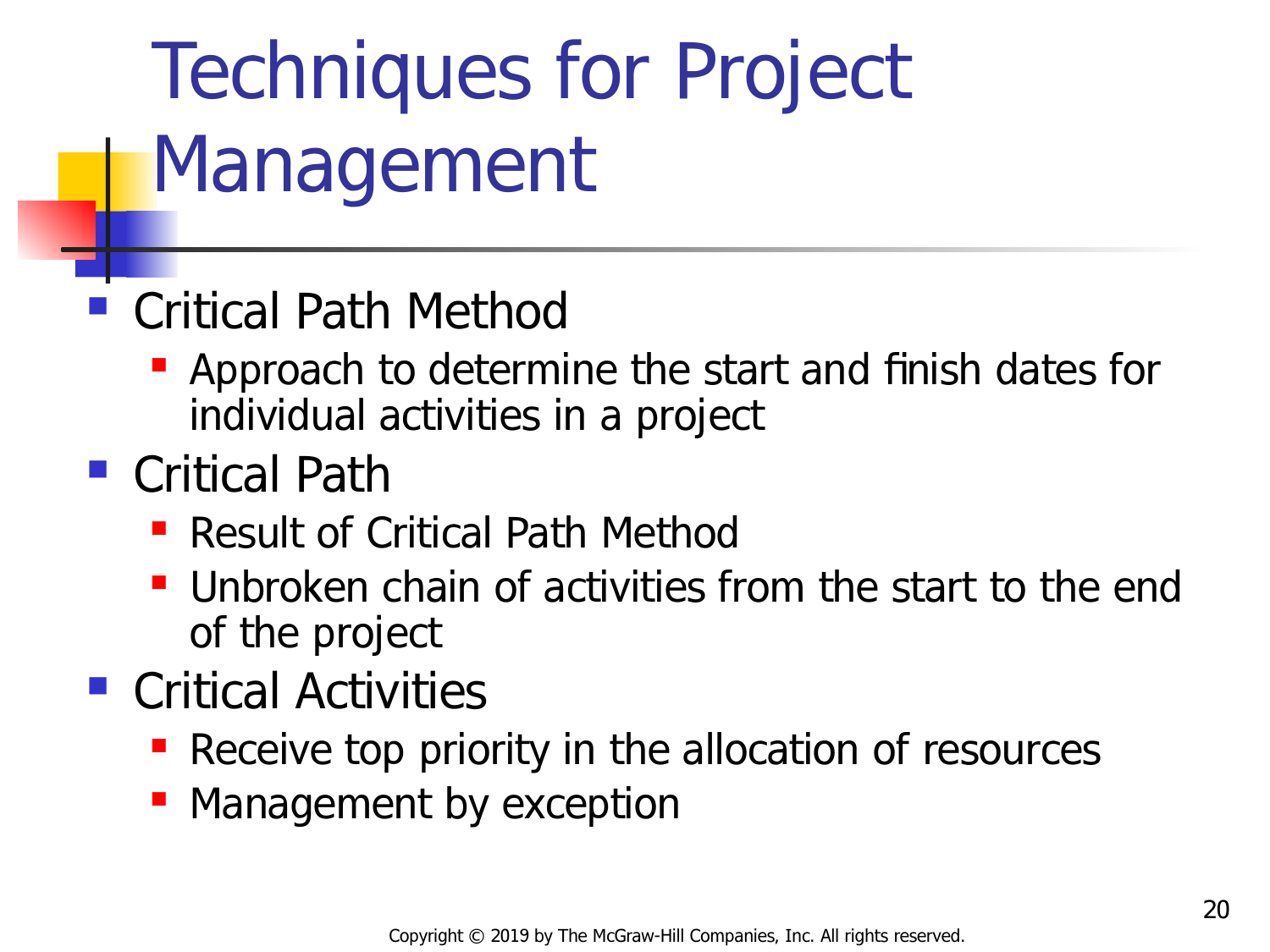

# Techniques for Project Management
Critical Path Method
Approach to determine the start and finish dates for individual activities in a project
Critical Path
Result of Critical Path Method
Unbroken chain of activities from the start to the end of the project
Critical Activities
Receive top priority in the allocation of resources
Management by exception
20
Copyright © 2019 by The McGraw-Hill Companies, Inc. All rights reserved.